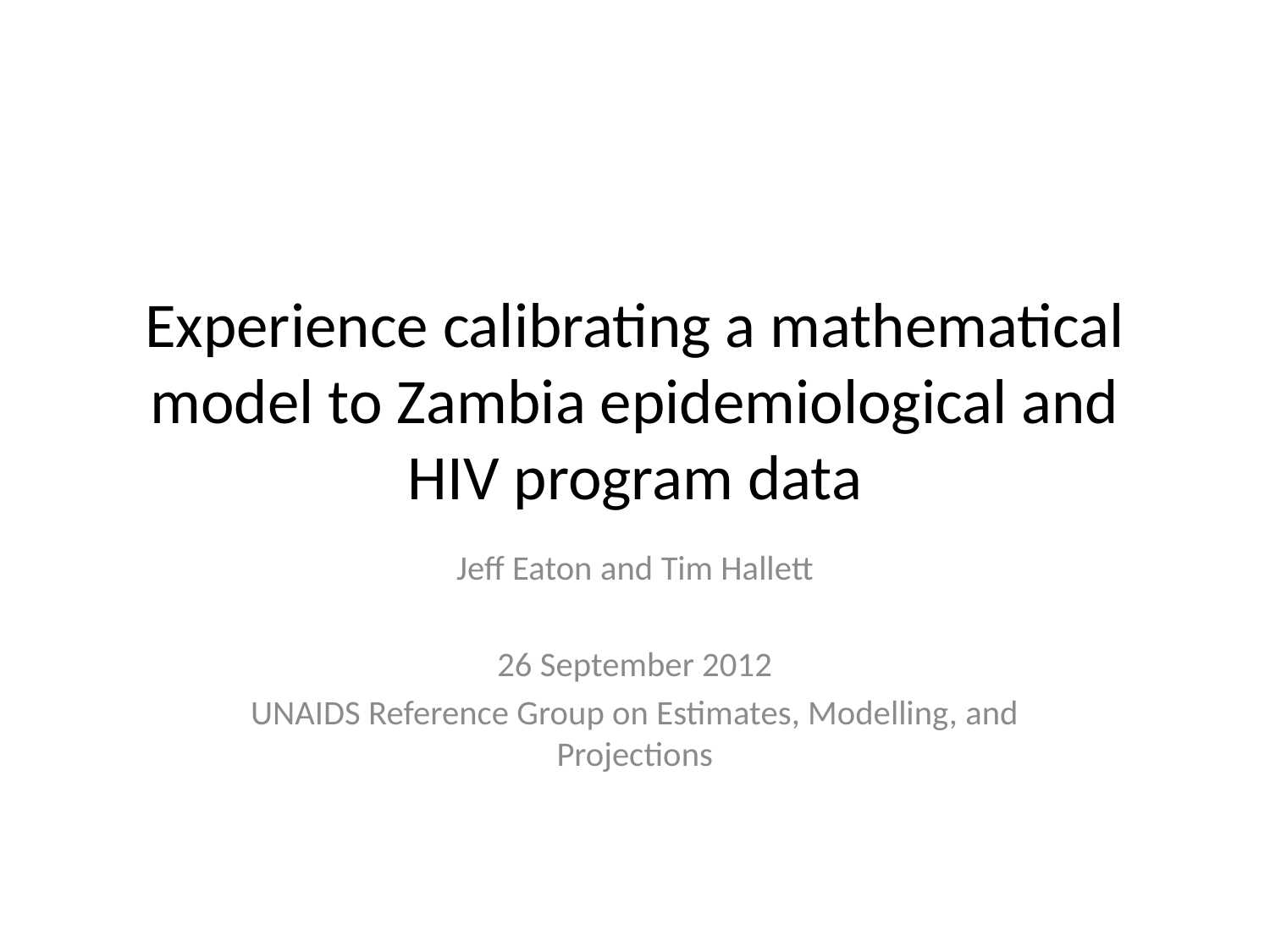

# Experience calibrating a mathematical model to Zambia epidemiological and HIV program data
Jeff Eaton and Tim Hallett

26 September 2012
UNAIDS Reference Group on Estimates, Modelling, and Projections